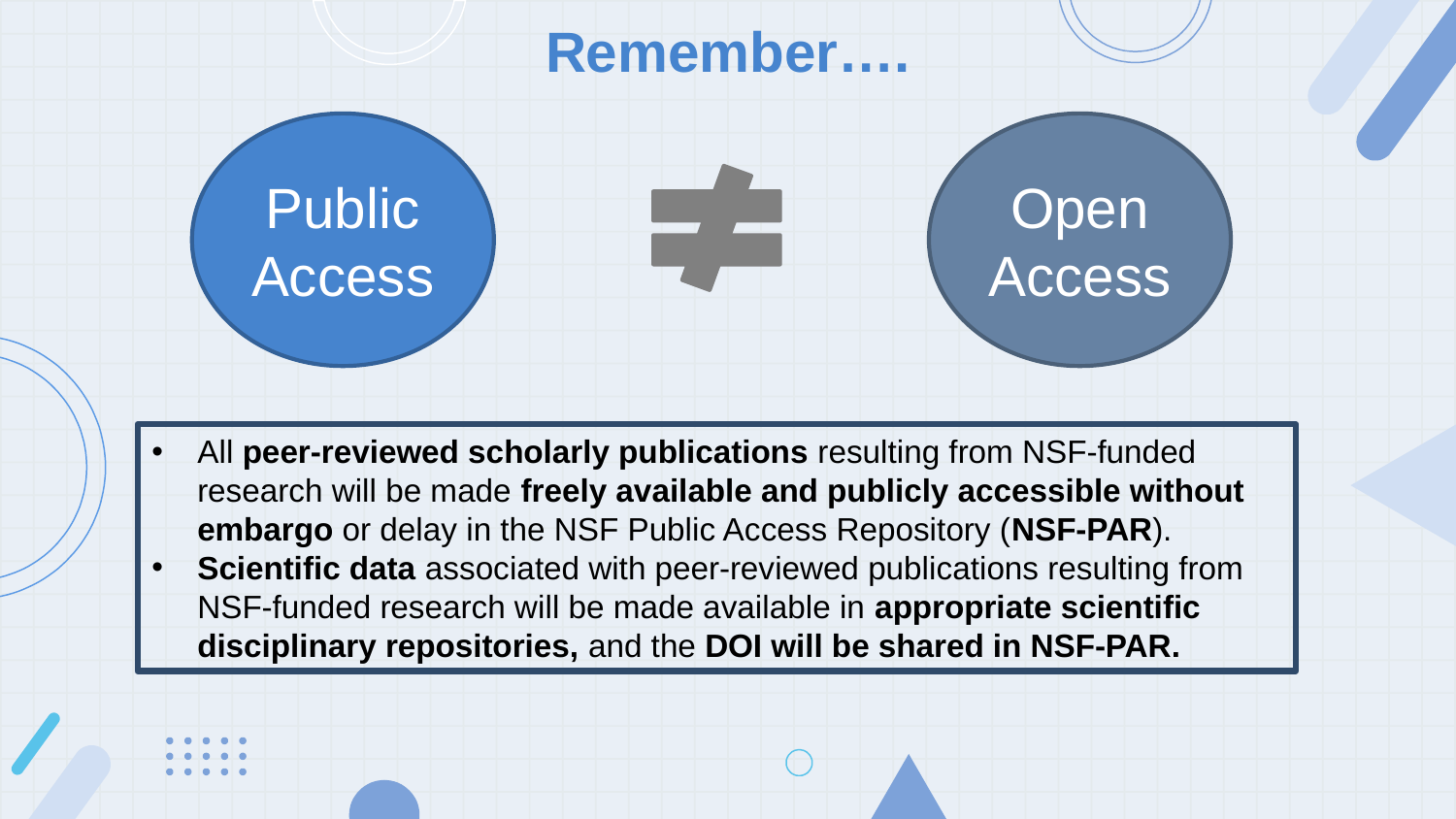

# Remember….
Public Access
Open Access

All peer-reviewed scholarly publications resulting from NSF-funded research will be made freely available and publicly accessible without embargo or delay in the NSF Public Access Repository (NSF-PAR).
Scientific data associated with peer-reviewed publications resulting from NSF-funded research will be made available in appropriate scientific disciplinary repositories, and the DOI will be shared in NSF-PAR.